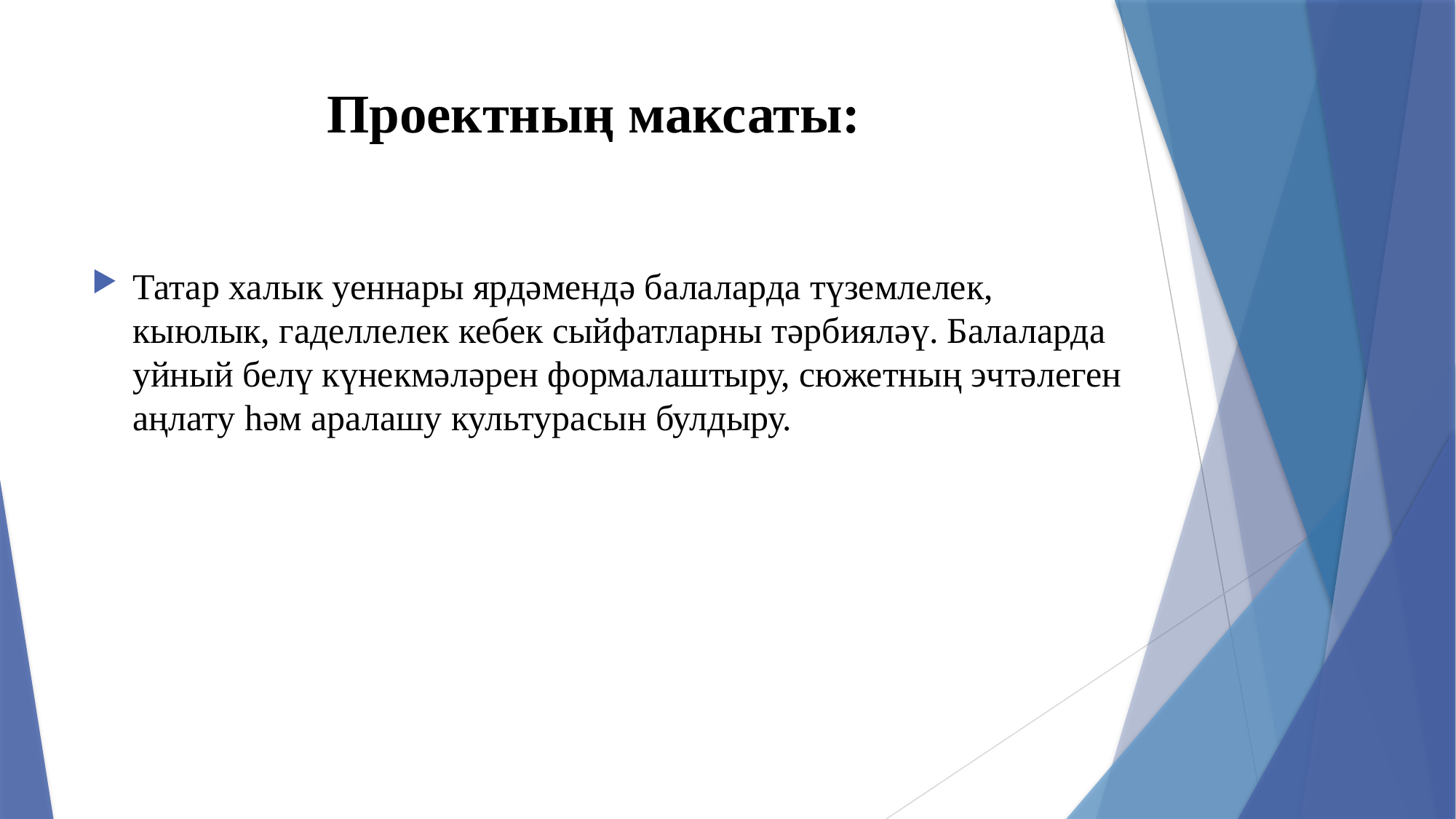

# Проектның максаты:
Татар халык уеннары ярдәмендә балаларда түземлелек, кыюлык, гаделлелек кебек сыйфатларны тәрбияләү. Балаларда уйный белү күнекмәләрен формалаштыру, сюжетның эчтәлеген аңлату һәм аралашу культурасын булдыру.